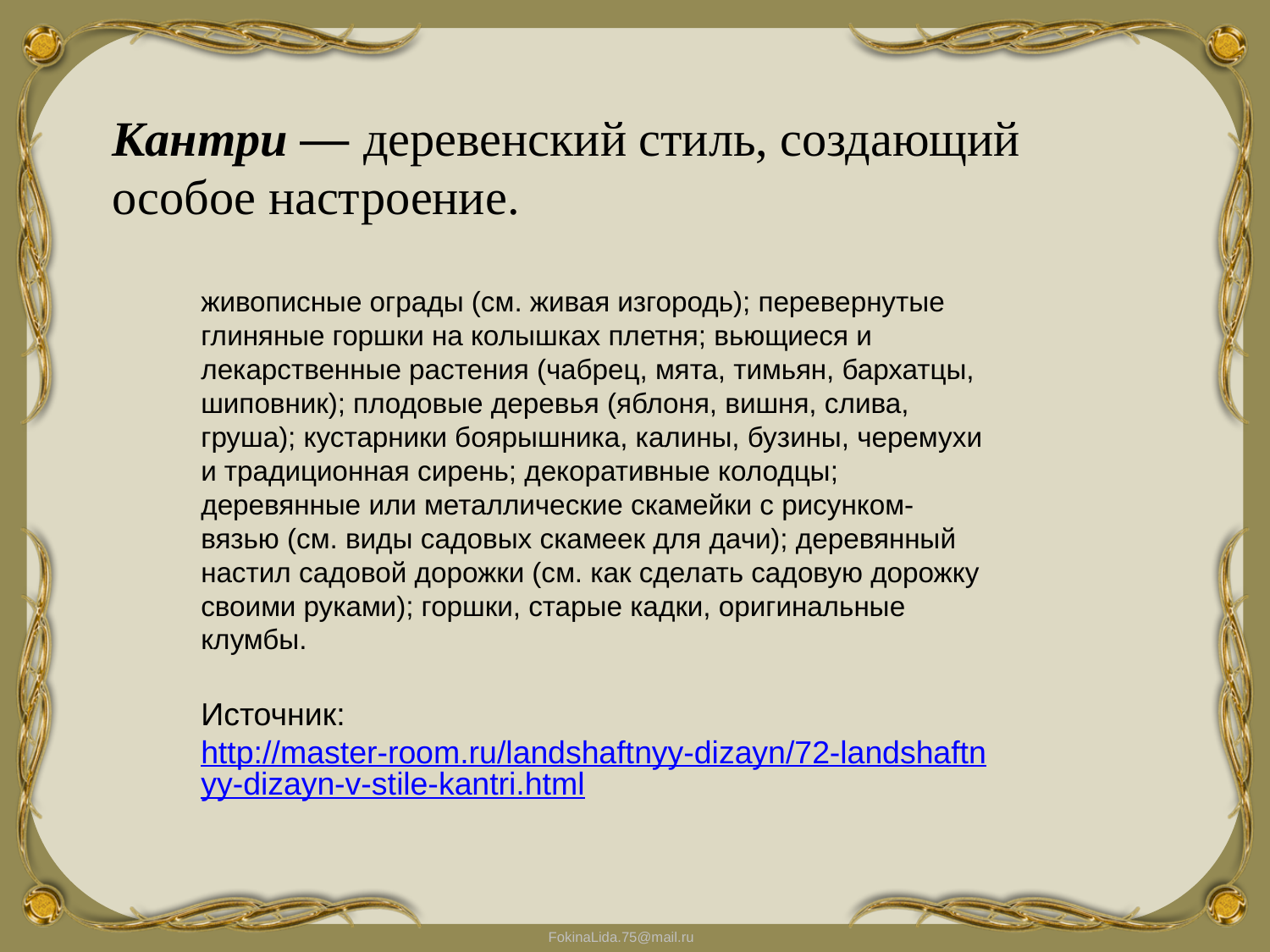

Кантри — деревенский стиль, создающий особое настроение.

живописные ограды (см. живая изгородь); перевернутые глиняные горшки на колышках плетня; вьющиеся и лекарственные растения (чабрец, мята, тимьян, бархатцы, шиповник); плодовые деревья (яблоня, вишня, слива, груша); кустарники боярышника, калины, бузины, черемухи и традиционная сирень; декоративные колодцы; деревянные или металлические скамейки с рисунком-вязью (см. виды садовых скамеек для дачи); деревянный настил садовой дорожки (см. как сделать садовую дорожку своими руками); горшки, старые кадки, оригинальные клумбы.
Источник: http://master-room.ru/landshaftnyy-dizayn/72-landshaftnyy-dizayn-v-stile-kantri.html